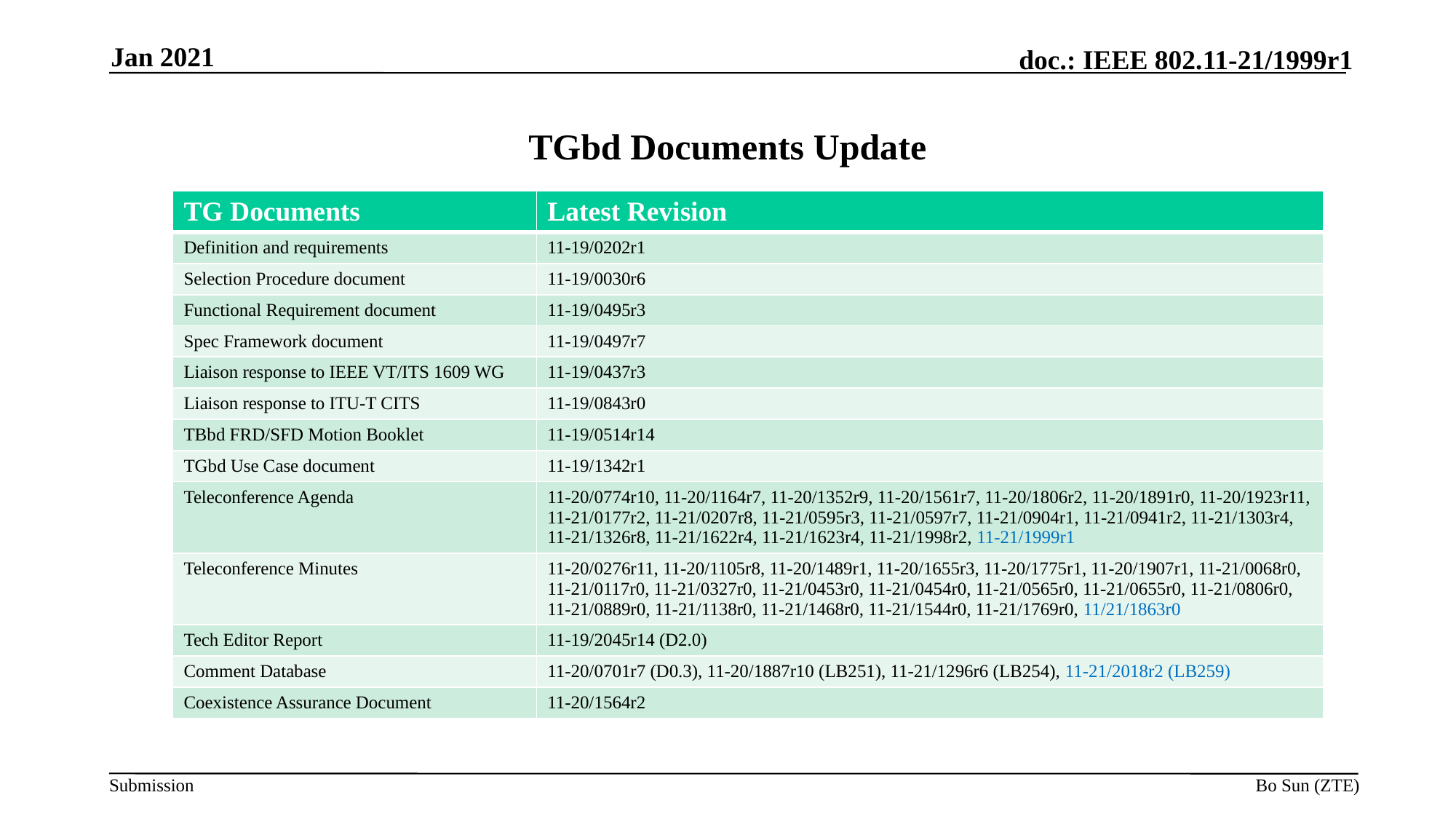

Jan 2021
# TGbd Documents Update
| TG Documents | Latest Revision |
| --- | --- |
| Definition and requirements | 11-19/0202r1 |
| Selection Procedure document | 11-19/0030r6 |
| Functional Requirement document | 11-19/0495r3 |
| Spec Framework document | 11-19/0497r7 |
| Liaison response to IEEE VT/ITS 1609 WG | 11-19/0437r3 |
| Liaison response to ITU-T CITS | 11-19/0843r0 |
| TBbd FRD/SFD Motion Booklet | 11-19/0514r14 |
| TGbd Use Case document | 11-19/1342r1 |
| Teleconference Agenda | 11-20/0774r10, 11-20/1164r7, 11-20/1352r9, 11-20/1561r7, 11-20/1806r2, 11-20/1891r0, 11-20/1923r11, 11-21/0177r2, 11-21/0207r8, 11-21/0595r3, 11-21/0597r7, 11-21/0904r1, 11-21/0941r2, 11-21/1303r4, 11-21/1326r8, 11-21/1622r4, 11-21/1623r4, 11-21/1998r2, 11-21/1999r1 |
| Teleconference Minutes | 11-20/0276r11, 11-20/1105r8, 11-20/1489r1, 11-20/1655r3, 11-20/1775r1, 11-20/1907r1, 11-21/0068r0, 11-21/0117r0, 11-21/0327r0, 11-21/0453r0, 11-21/0454r0, 11-21/0565r0, 11-21/0655r0, 11-21/0806r0, 11-21/0889r0, 11-21/1138r0, 11-21/1468r0, 11-21/1544r0, 11-21/1769r0, 11/21/1863r0 |
| Tech Editor Report | 11-19/2045r14 (D2.0) |
| Comment Database | 11-20/0701r7 (D0.3), 11-20/1887r10 (LB251), 11-21/1296r6 (LB254), 11-21/2018r2 (LB259) |
| Coexistence Assurance Document | 11-20/1564r2 |
Bo Sun (ZTE)